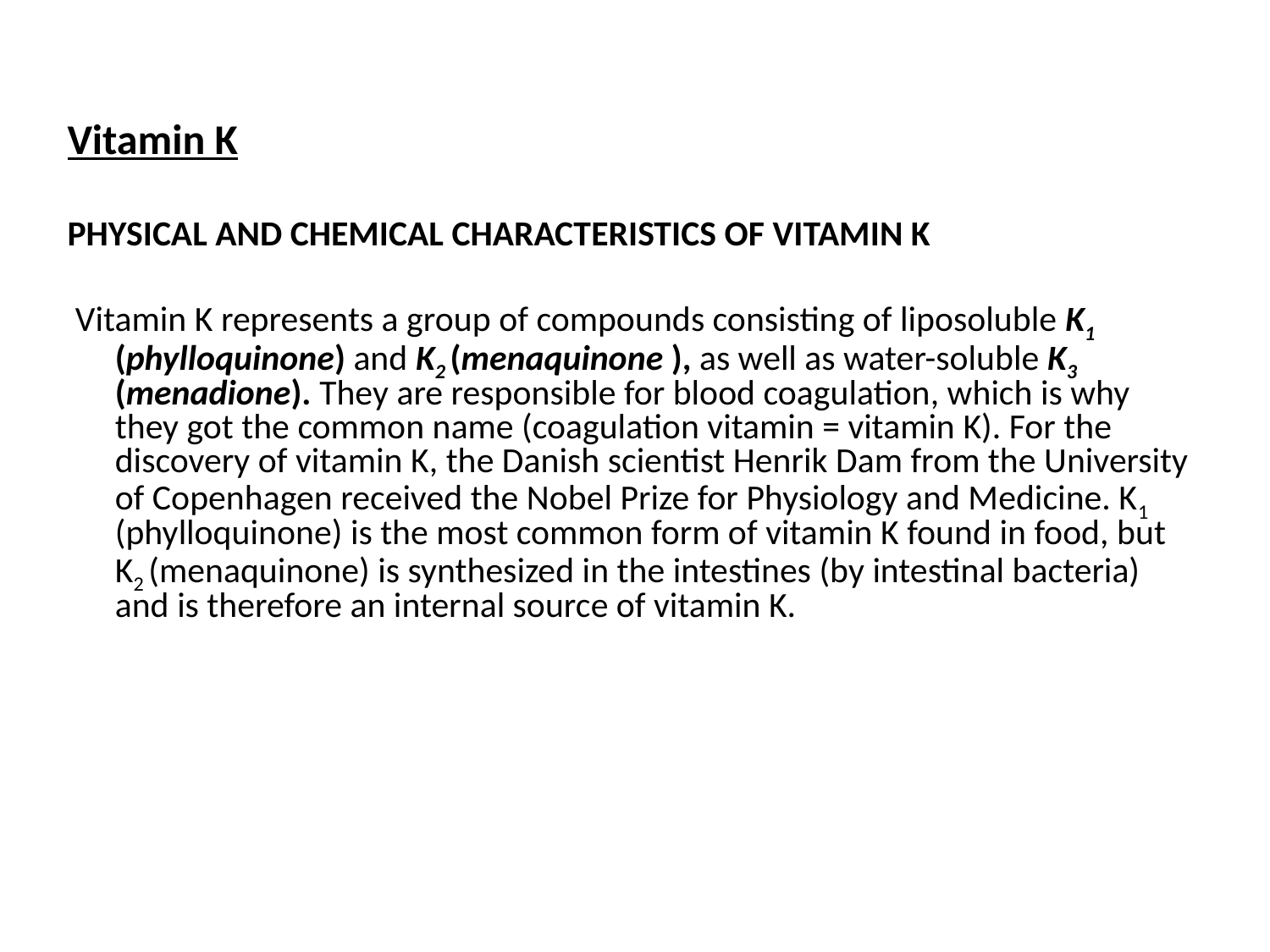

Vitamin K

PHYSICAL AND CHEMICAL CHARACTERISTICS OF VITAMIN K

 Vitamin K represents a group of compounds consisting of liposoluble K1 (phylloquinone) and K2 (menaquinone ), as well as water-soluble K3 (menadione). They are responsible for blood coagulation, which is why they got the common name (coagulation vitamin = vitamin K). For the discovery of vitamin K, the Danish scientist Henrik Dam from the University of Copenhagen received the Nobel Prize for Physiology and Medicine. K1 (phylloquinone) is the most common form of vitamin K found in food, but K2 (menaquinone) is synthesized in the intestines (by intestinal bacteria) and is therefore an internal source of vitamin K.